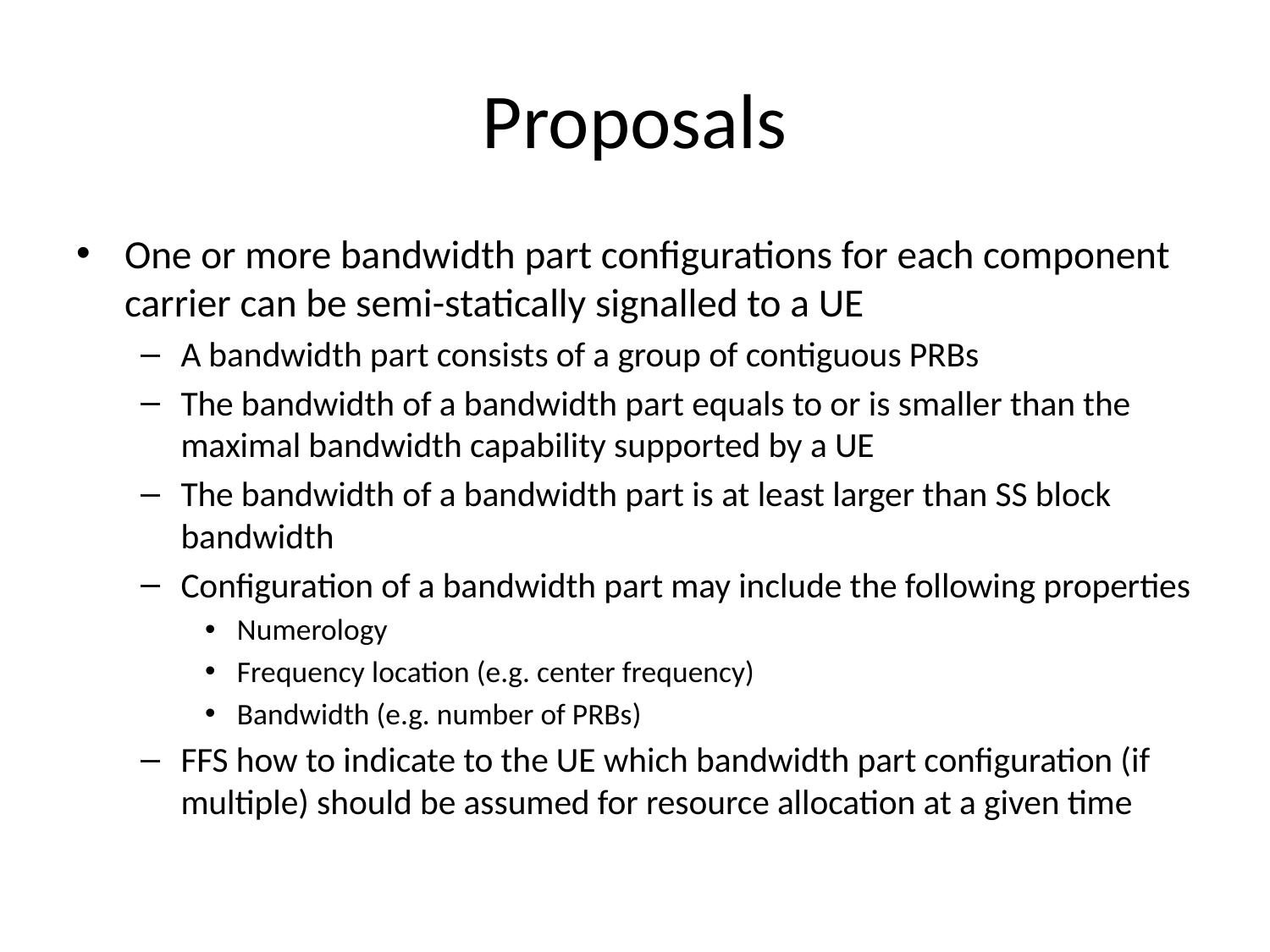

# Proposals
One or more bandwidth part configurations for each component carrier can be semi-statically signalled to a UE
A bandwidth part consists of a group of contiguous PRBs
The bandwidth of a bandwidth part equals to or is smaller than the maximal bandwidth capability supported by a UE
The bandwidth of a bandwidth part is at least larger than SS block bandwidth
Configuration of a bandwidth part may include the following properties
Numerology
Frequency location (e.g. center frequency)
Bandwidth (e.g. number of PRBs)
FFS how to indicate to the UE which bandwidth part configuration (if multiple) should be assumed for resource allocation at a given time